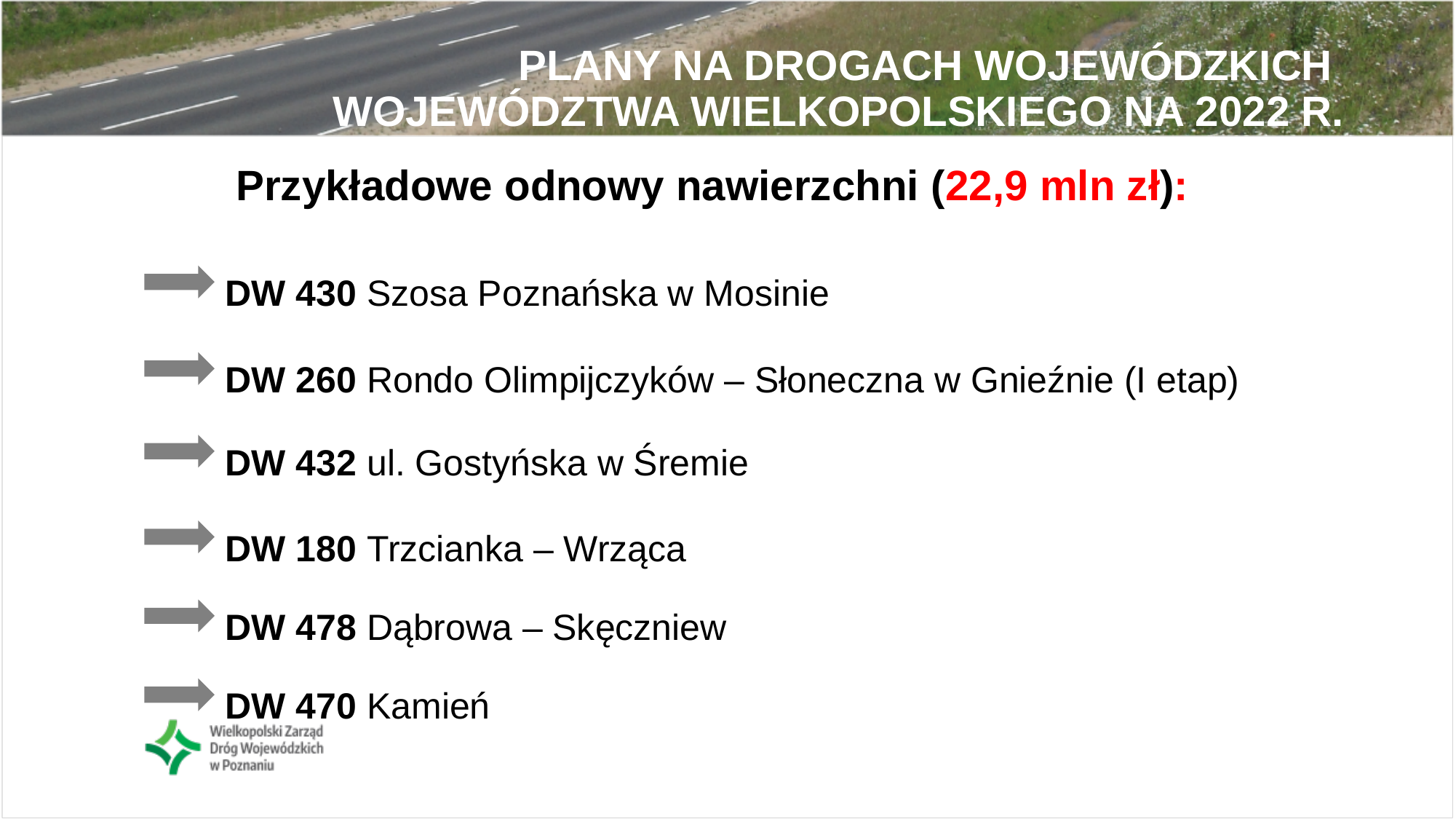

# Plany na drogach wojewódzkich Województwa Wielkopolskiego na 2022 r.
Przykładowe odnowy nawierzchni (22,9 mln zł):
DW 430 Szosa Poznańska w Mosinie

DW 260 Rondo Olimpijczyków – Słoneczna w Gnieźnie (I etap)

DW 432 ul. Gostyńska w Śremie

DW 180 Trzcianka – Wrząca

DW 478 Dąbrowa – Skęczniew

DW 470 Kamień